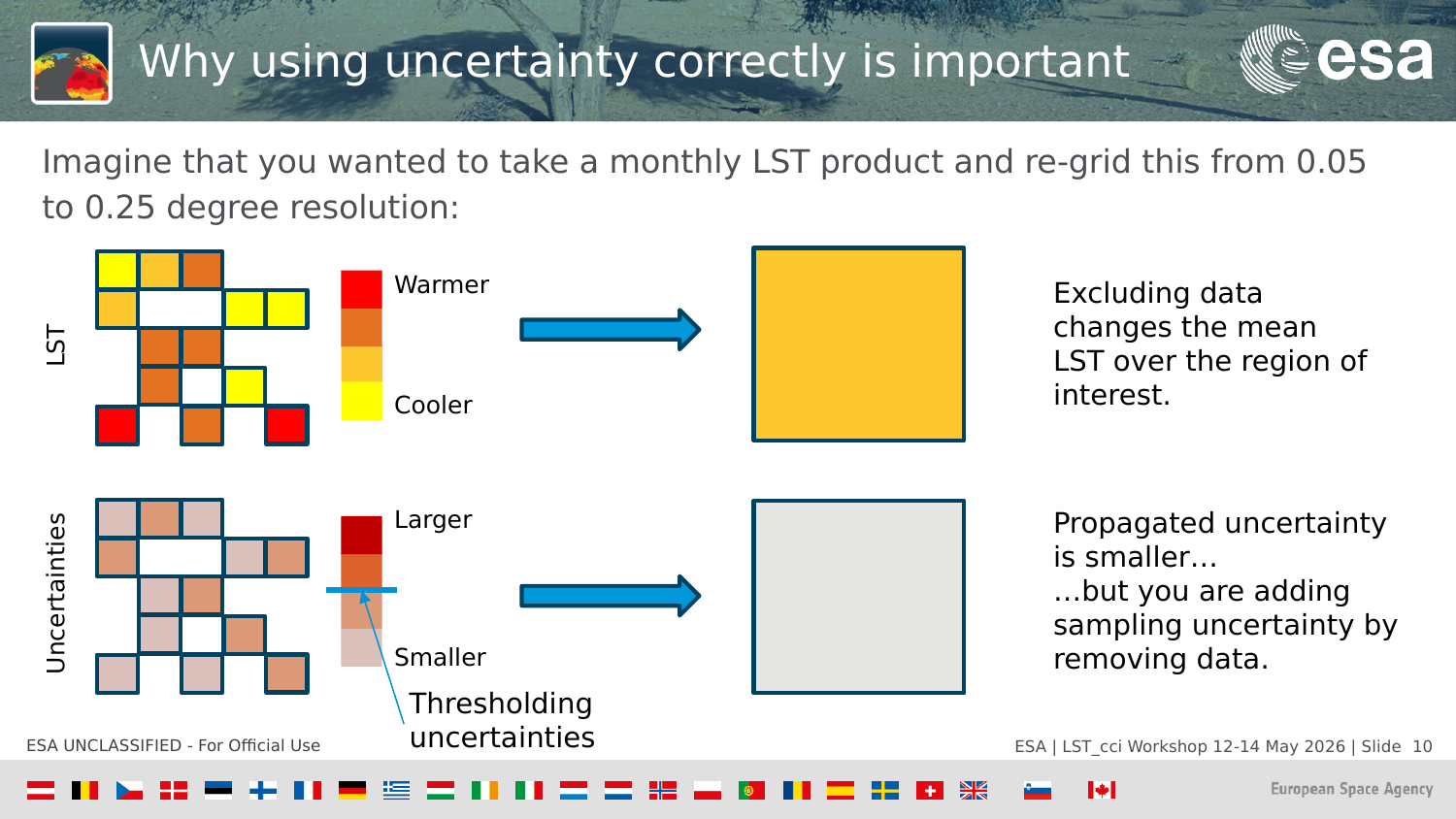

# Why using uncertainty correctly is important
Imagine that you wanted to take a monthly LST product and re-grid this from 0.05 to 0.25 degree resolution:

Warmer
Excluding data changes the mean LST over the region of interest.

LST

Cooler

Larger
Propagated uncertainty is smaller…
…but you are adding sampling uncertainty by removing data.

Uncertainties

Smaller

Thresholding uncertainties